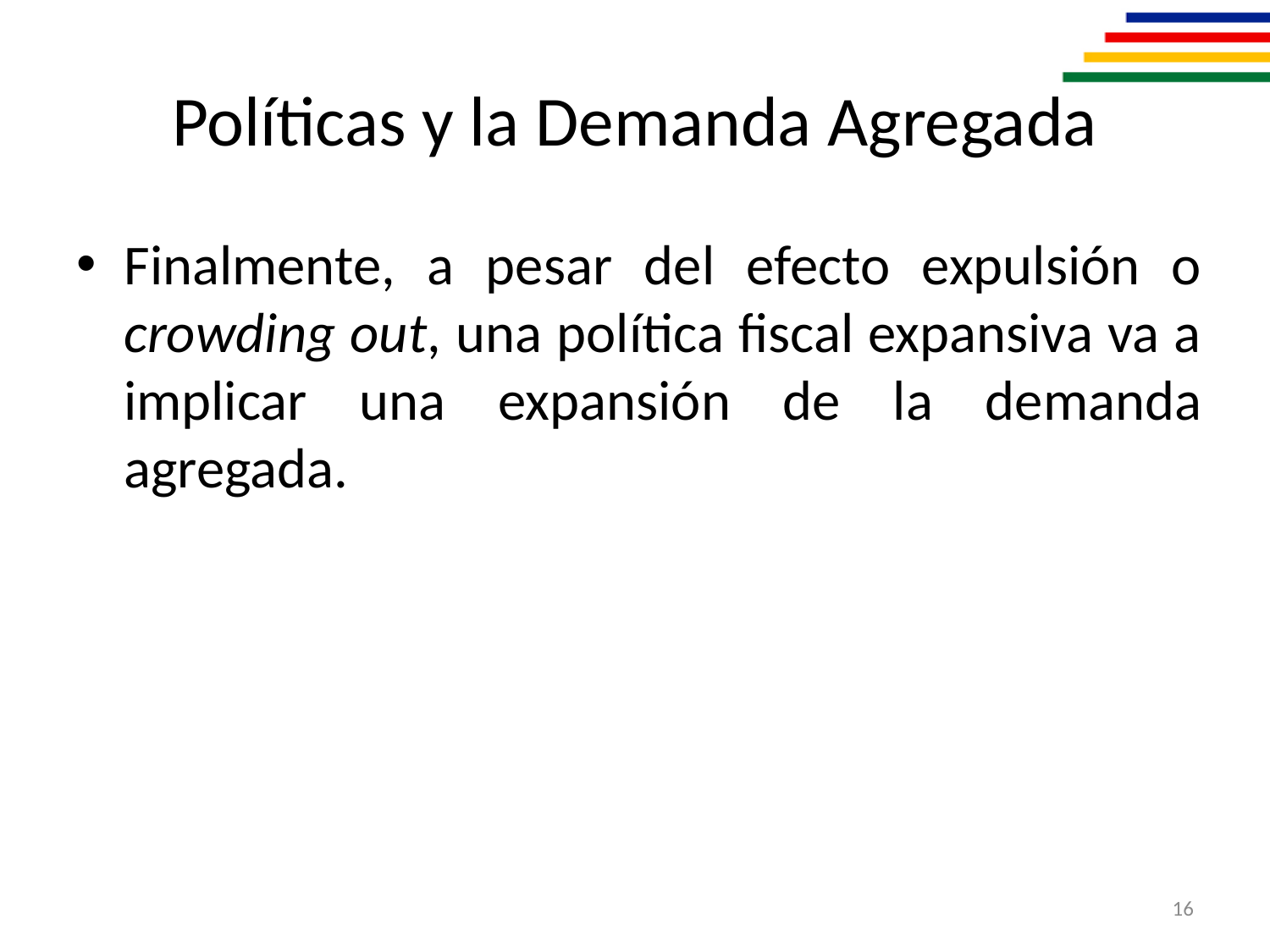

# Políticas y la Demanda Agregada
Finalmente, a pesar del efecto expulsión o crowding out, una política fiscal expansiva va a implicar una expansión de la demanda agregada.
16